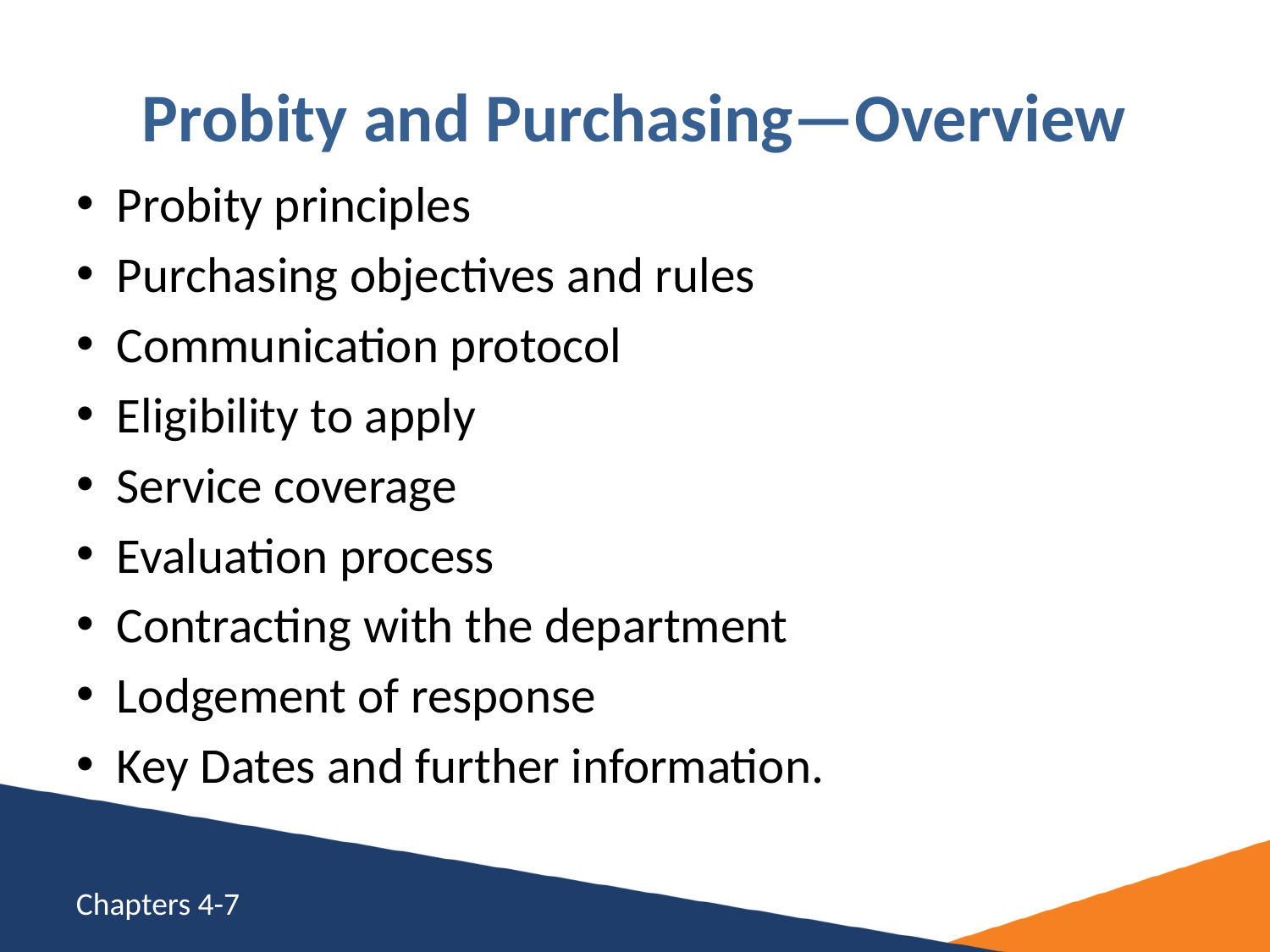

# Probity and Purchasing—Overview
Probity principles
Purchasing objectives and rules
Communication protocol
Eligibility to apply
Service coverage
Evaluation process
Contracting with the department
Lodgement of response
Key Dates and further information.
Chapters 4-7